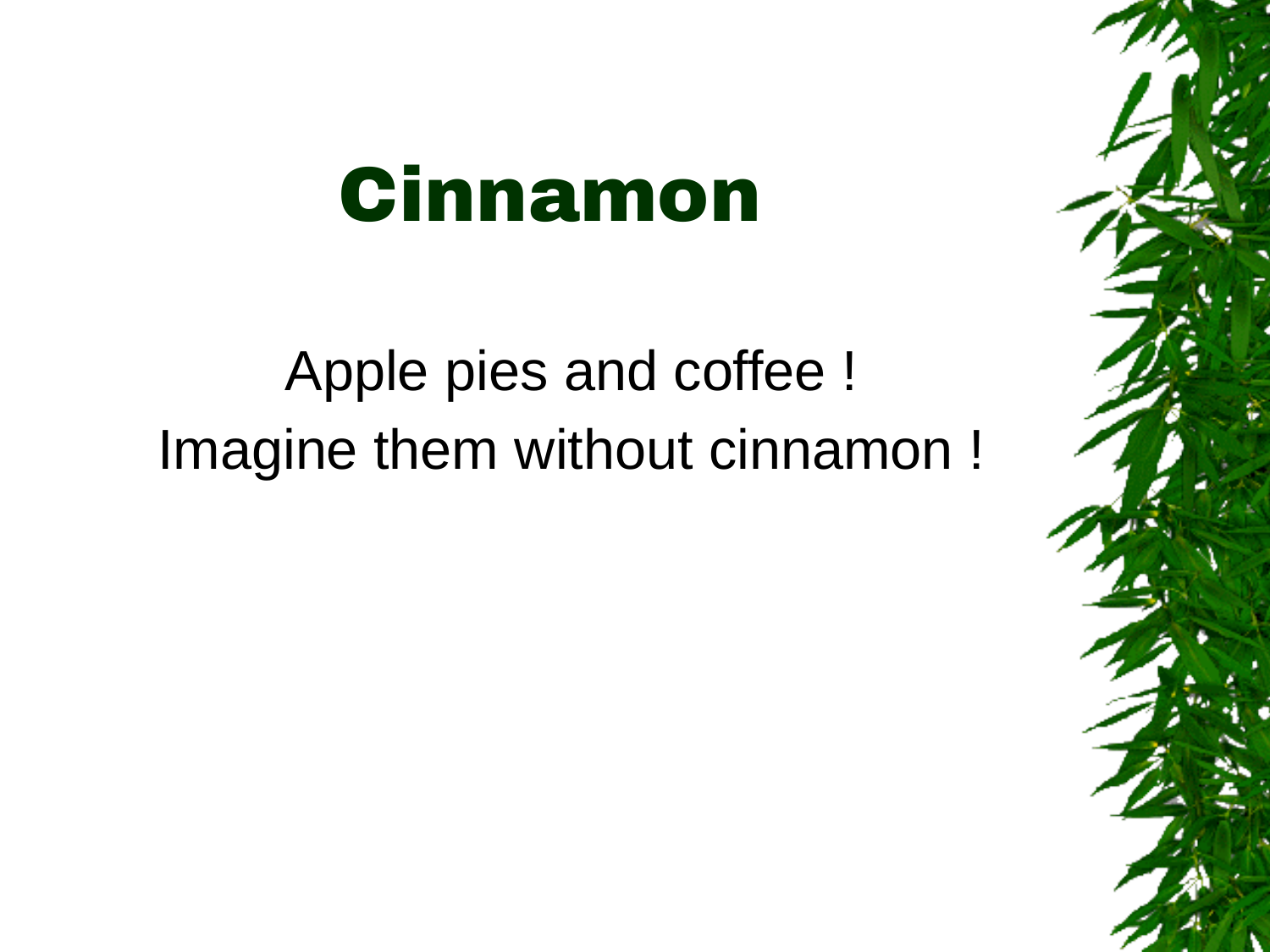

# Cinnamon
Apple pies and coffee !
Imagine them without cinnamon !